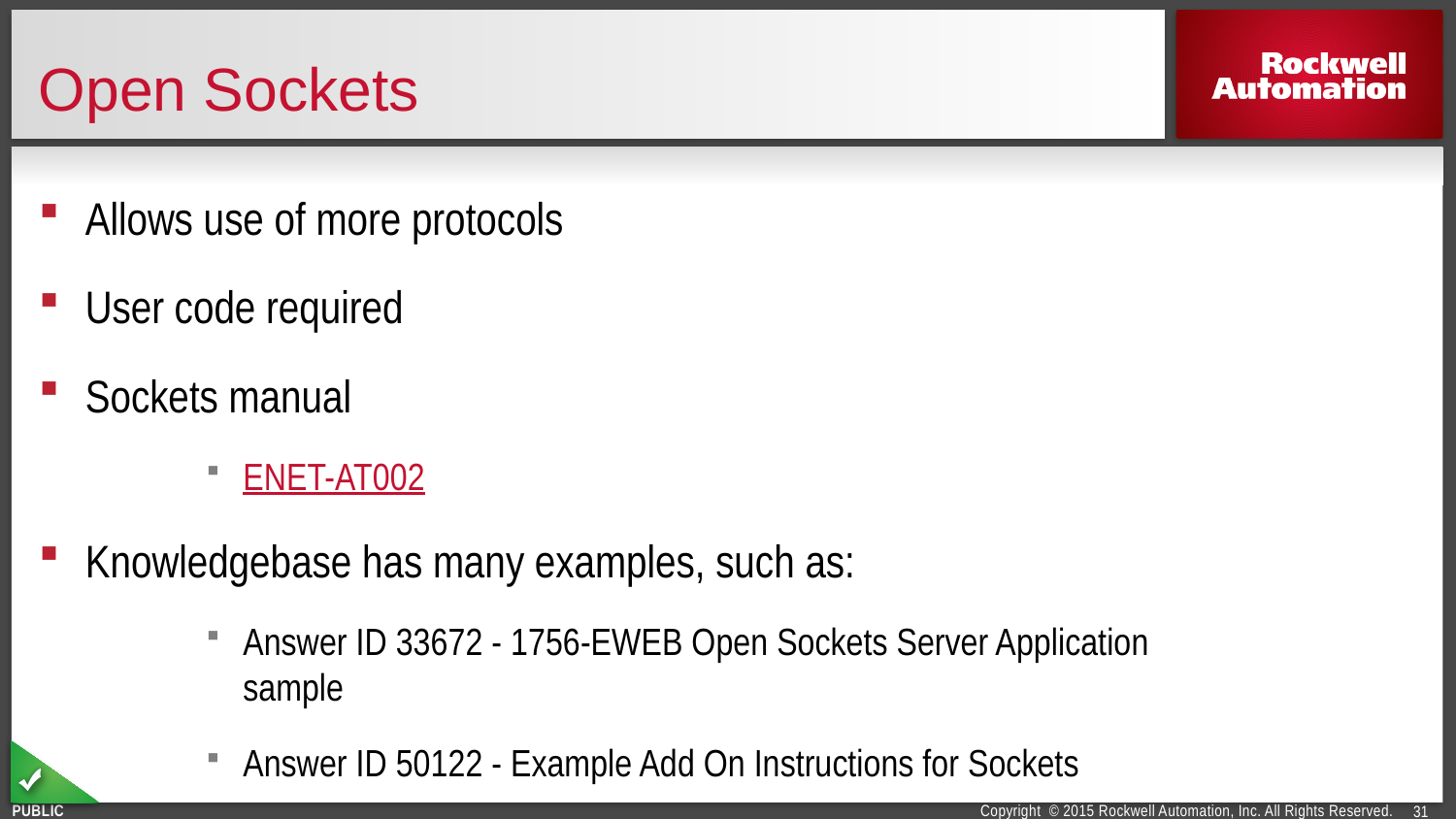

# Open Sockets
Allows use of more protocols
User code required
Sockets manual
ENET-AT002
Knowledgebase has many examples, such as:
Answer ID 33672 - 1756-EWEB Open Sockets Server Application sample
Answer ID 50122 - Example Add On Instructions for Sockets

31